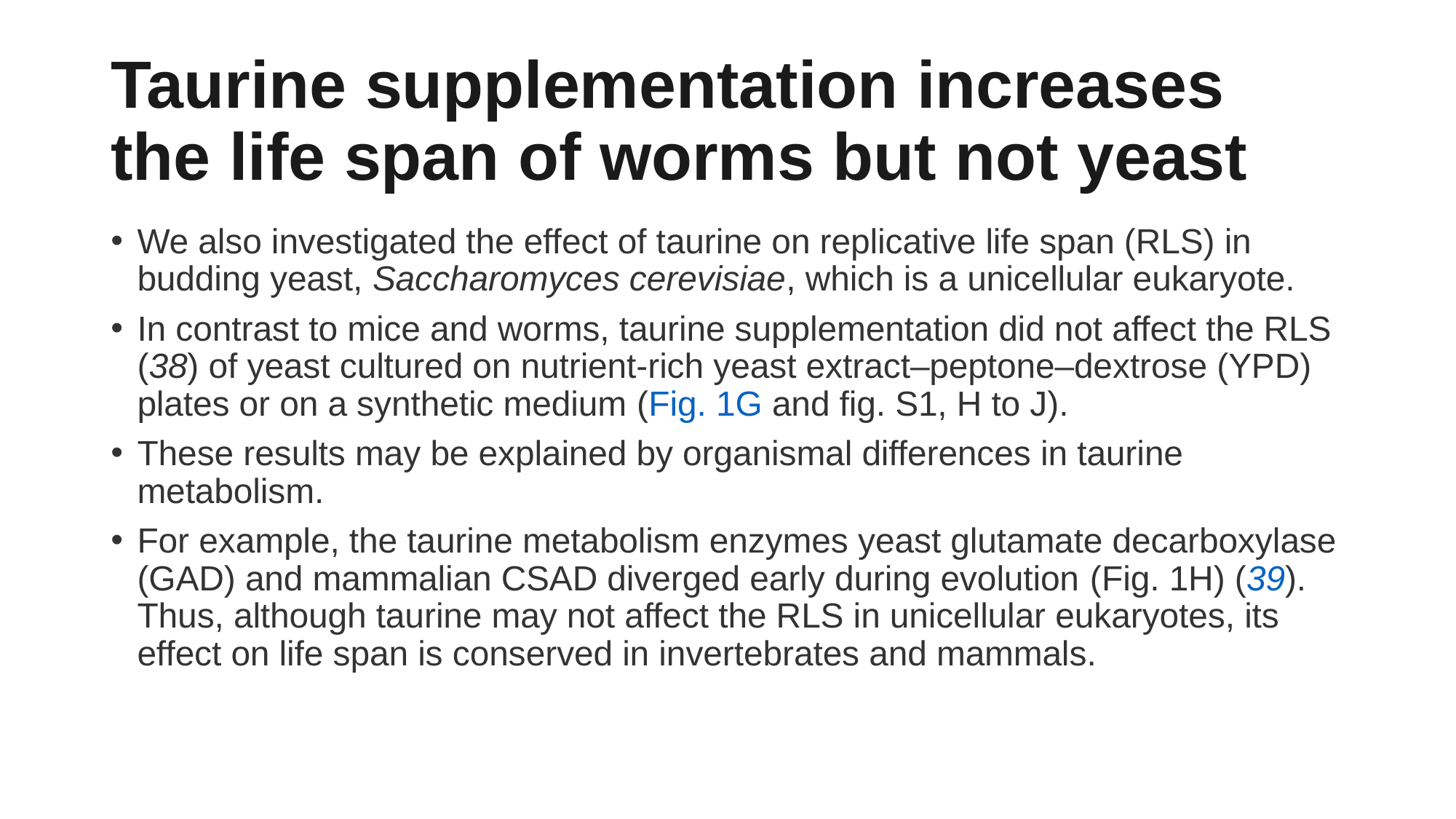

# Taurine supplementation increases the life span of worms but not yeast
We also investigated the effect of taurine on replicative life span (RLS) in budding yeast, Saccharomyces cerevisiae, which is a unicellular eukaryote.
In contrast to mice and worms, taurine supplementation did not affect the RLS (38) of yeast cultured on nutrient-rich yeast extract–peptone–dextrose (YPD) plates or on a synthetic medium​ (Fig. 1G and fig. S1, H to J).
These results may be explained by organismal differences in taurine metabolism.
For example, the taurine metabolism enzymes yeast glutamate decarboxylase (GAD) and mammalian CSAD diverged early during evolution ​(Fig. 1H) (39). Thus, although taurine may not affect the RLS in unicellular eukaryotes, its effect on life span is conserved in invertebrates and mammals.